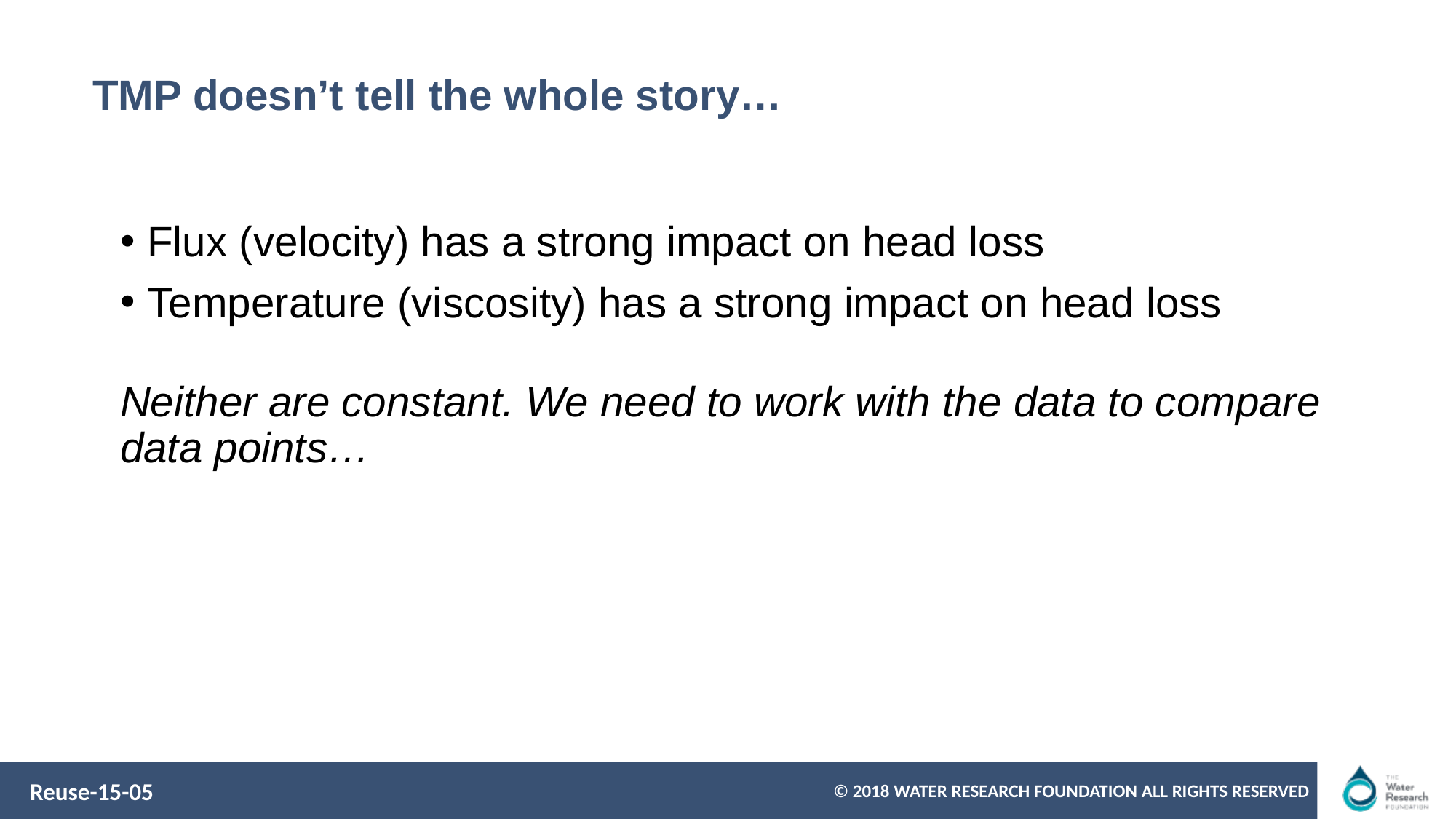

# TMP doesn’t tell the whole story…
Flux (velocity) has a strong impact on head loss
Temperature (viscosity) has a strong impact on head loss

Neither are constant. We need to work with the data to compare data points…